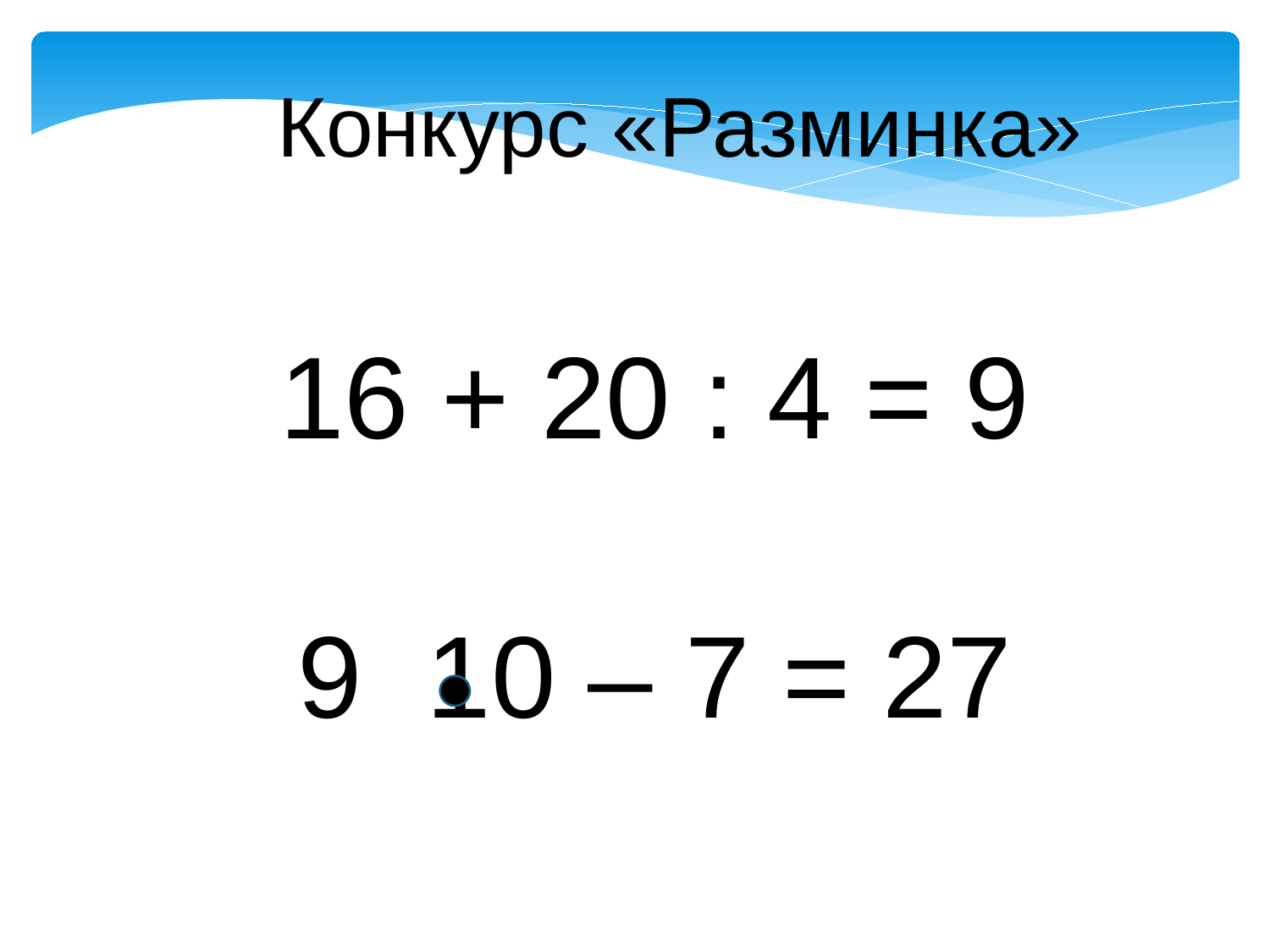

Конкурс «Разминка»
16 + 20 : 4 = 9

9  10 – 7 = 27